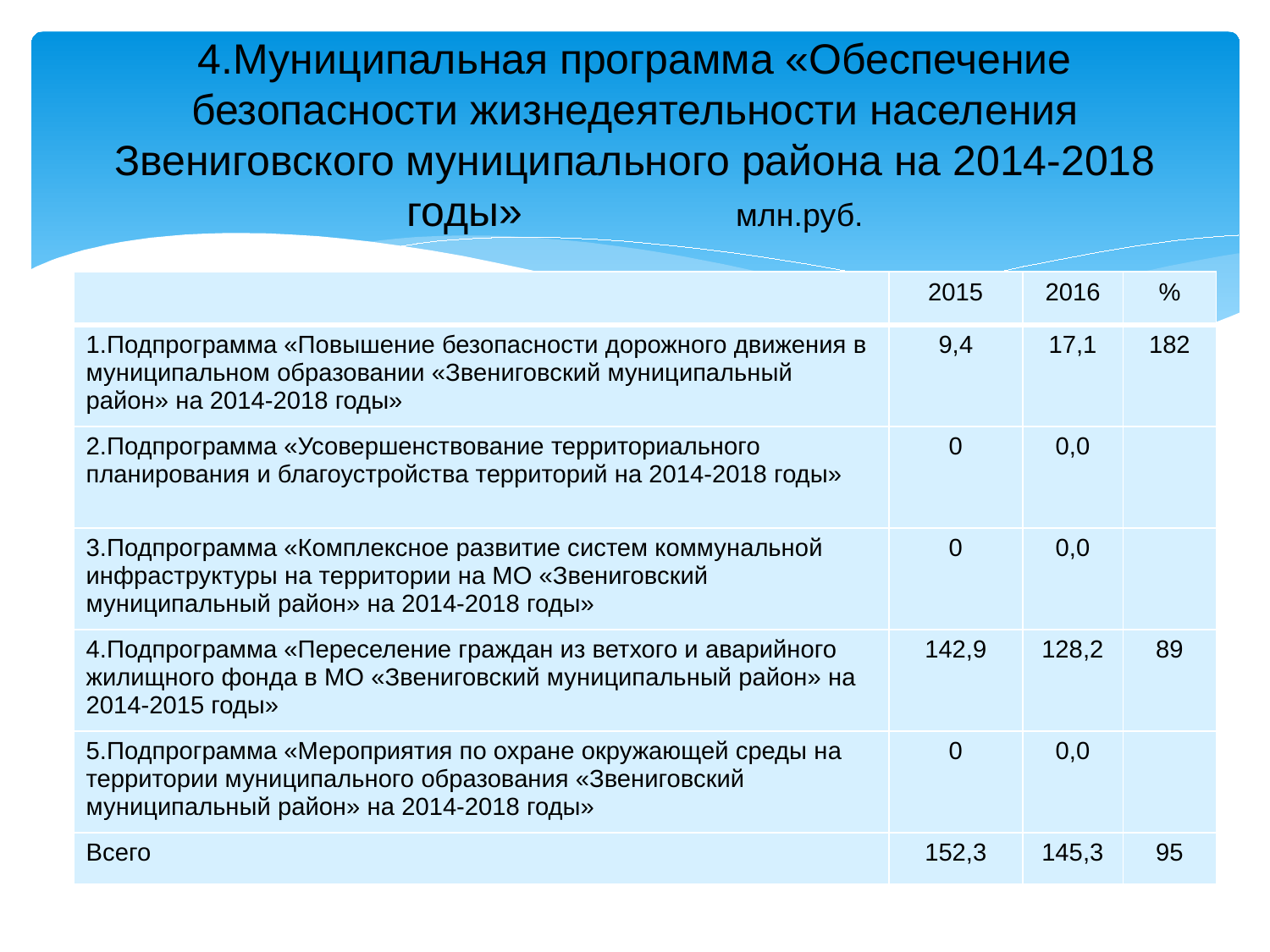

# 4.Муниципальная программа «Обеспечение безопасности жизнедеятельности населения Звениговского муниципального района на 2014-2018 годы»                  млн.руб.
|  | 2015 | 2016 | % |
| --- | --- | --- | --- |
| 1.Подпрограмма «Повышение безопасности дорожного движения в муниципальном образовании «Звениговский муниципальный район» на 2014-2018 годы» | 9,4 | 17,1 | 182 |
| 2.Подпрограмма «Усовершенствование территориального планирования и благоустройства территорий на 2014-2018 годы» | 0 | 0,0 |  |
| 3.Подпрограмма «Комплексное развитие систем коммунальной инфраструктуры на территории на МО «Звениговский муниципальный район» на 2014-2018 годы» | 0 | 0,0 |  |
| 4.Подпрограмма «Переселение граждан из ветхого и аварийного жилищного фонда в МО «Звениговский муниципальный район» на 2014-2015 годы» | 142,9 | 128,2 | 89 |
| 5.Подпрограмма «Мероприятия по охране окружающей среды на территории муниципального образования «Звениговский муниципальный район» на 2014-2018 годы» | 0 | 0,0 |  |
| Всего | 152,3 | 145,3 | 95 |